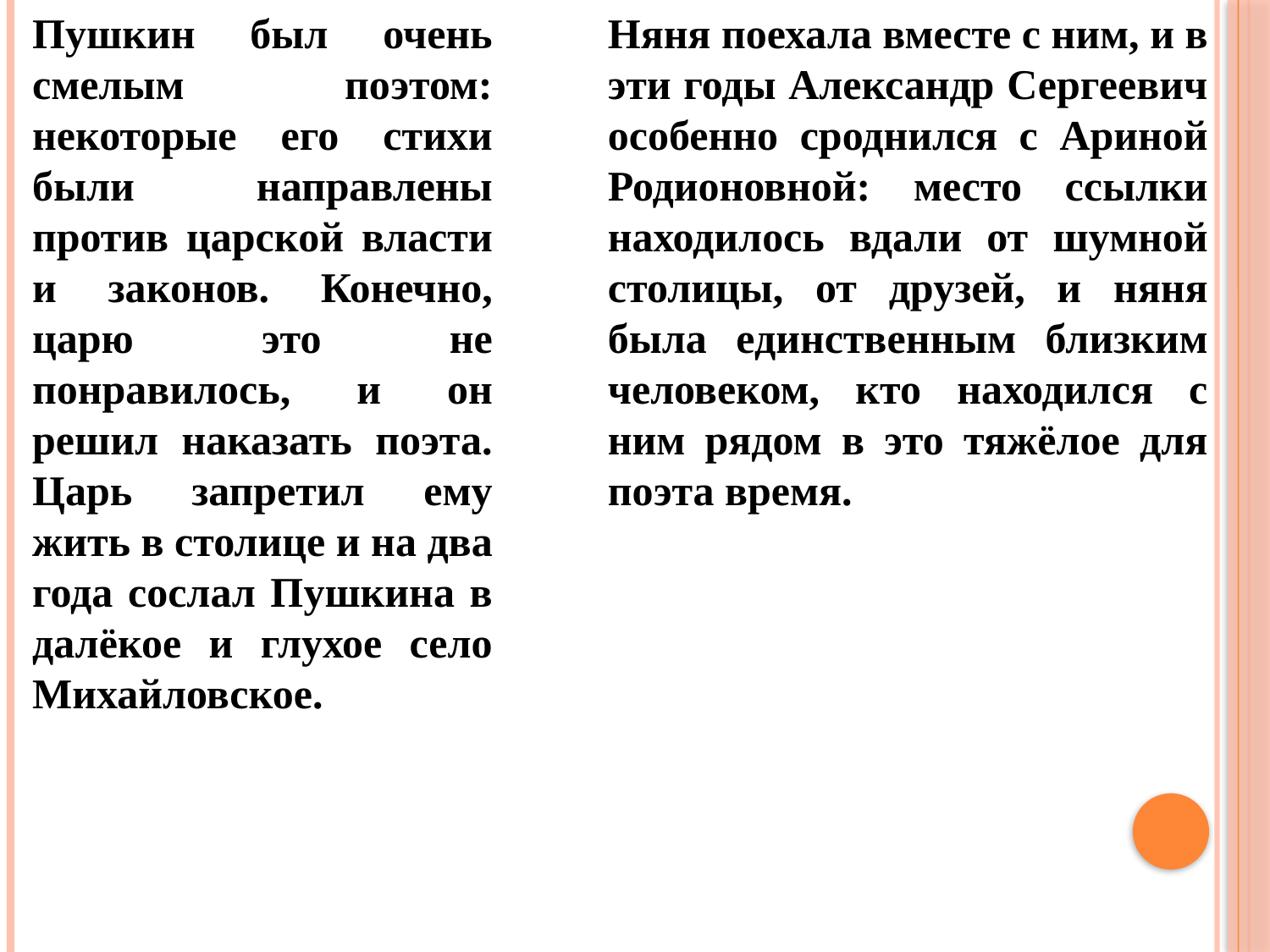

Пушкин был очень смелым поэтом: некоторые его стихи были направлены против царской власти и законов. Конечно, царю это не понравилось, и он решил наказать поэта. Царь запретил ему жить в столице и на два года сослал Пушкина в далёкое и глухое село Михайловское.
Няня поехала вместе с ним, и в эти годы Александр Сергеевич особенно сроднился с Ариной Родионовной: место ссылки находилось вдали от шумной столицы, от друзей, и няня была единственным близким человеком, кто находился с ним рядом в это тяжёлое для поэта время.